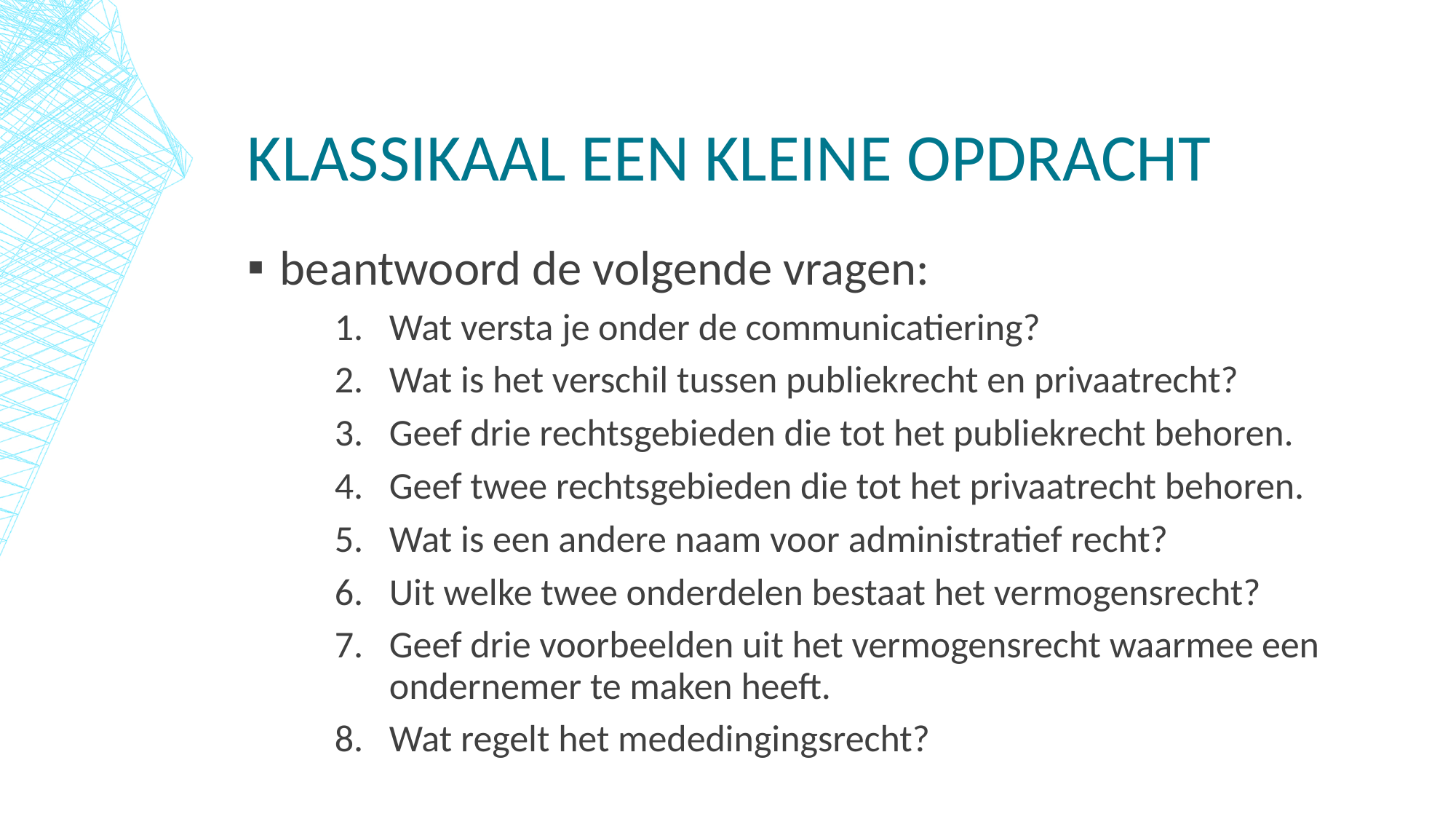

# Klassikaal een kleine opdracht
beantwoord de volgende vragen:
Wat versta je onder de communicatiering?
Wat is het verschil tussen publiekrecht en privaatrecht?
Geef drie rechtsgebieden die tot het publiekrecht behoren.
Geef twee rechtsgebieden die tot het privaatrecht behoren.
Wat is een andere naam voor administratief recht?
Uit welke twee onderdelen bestaat het vermogensrecht?
Geef drie voorbeelden uit het vermogensrecht waarmee een ondernemer te maken heeft.
Wat regelt het mededingingsrecht?